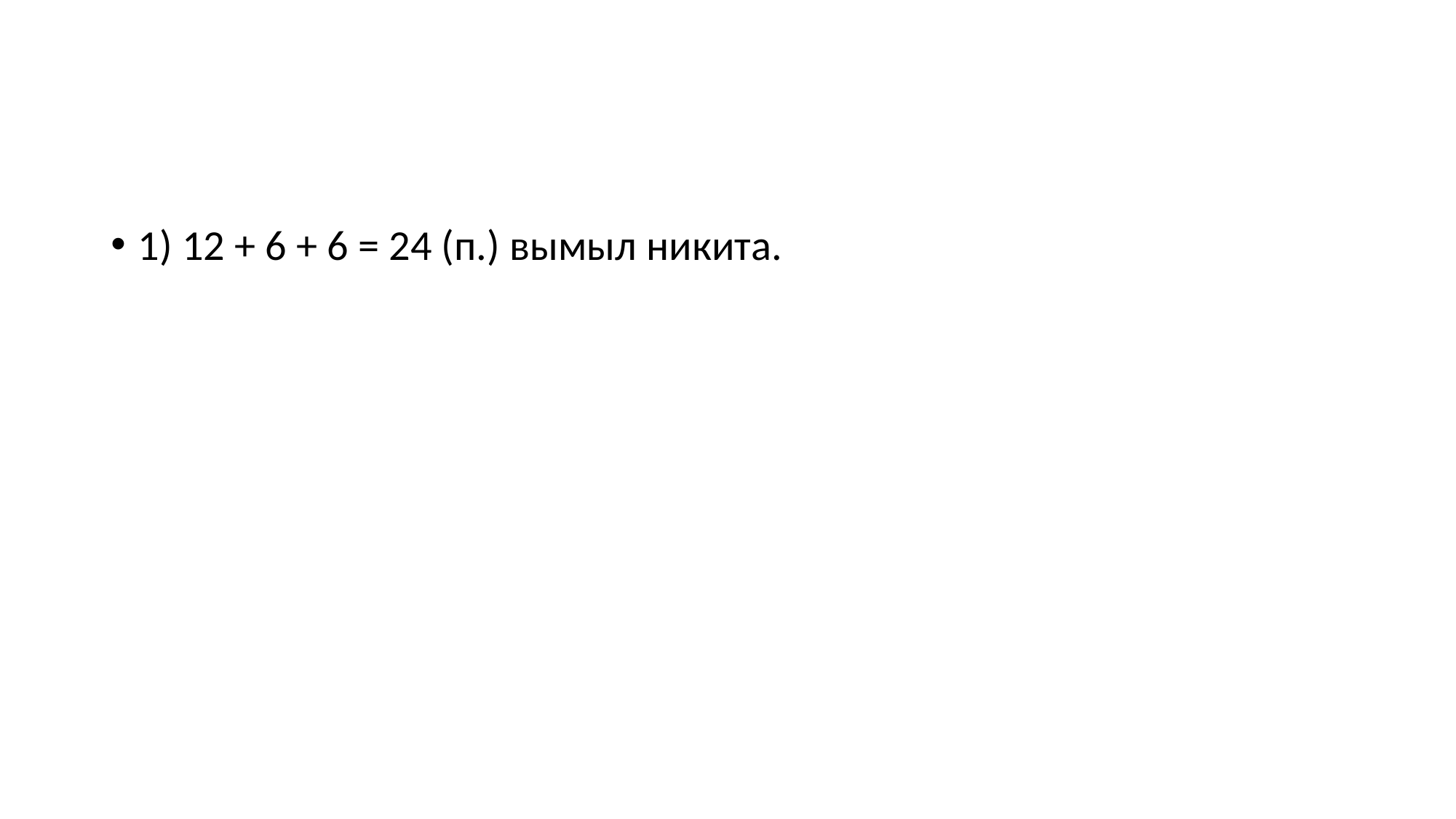

#
1) 12 + 6 + 6 = 24 (п.) вымыл никита.